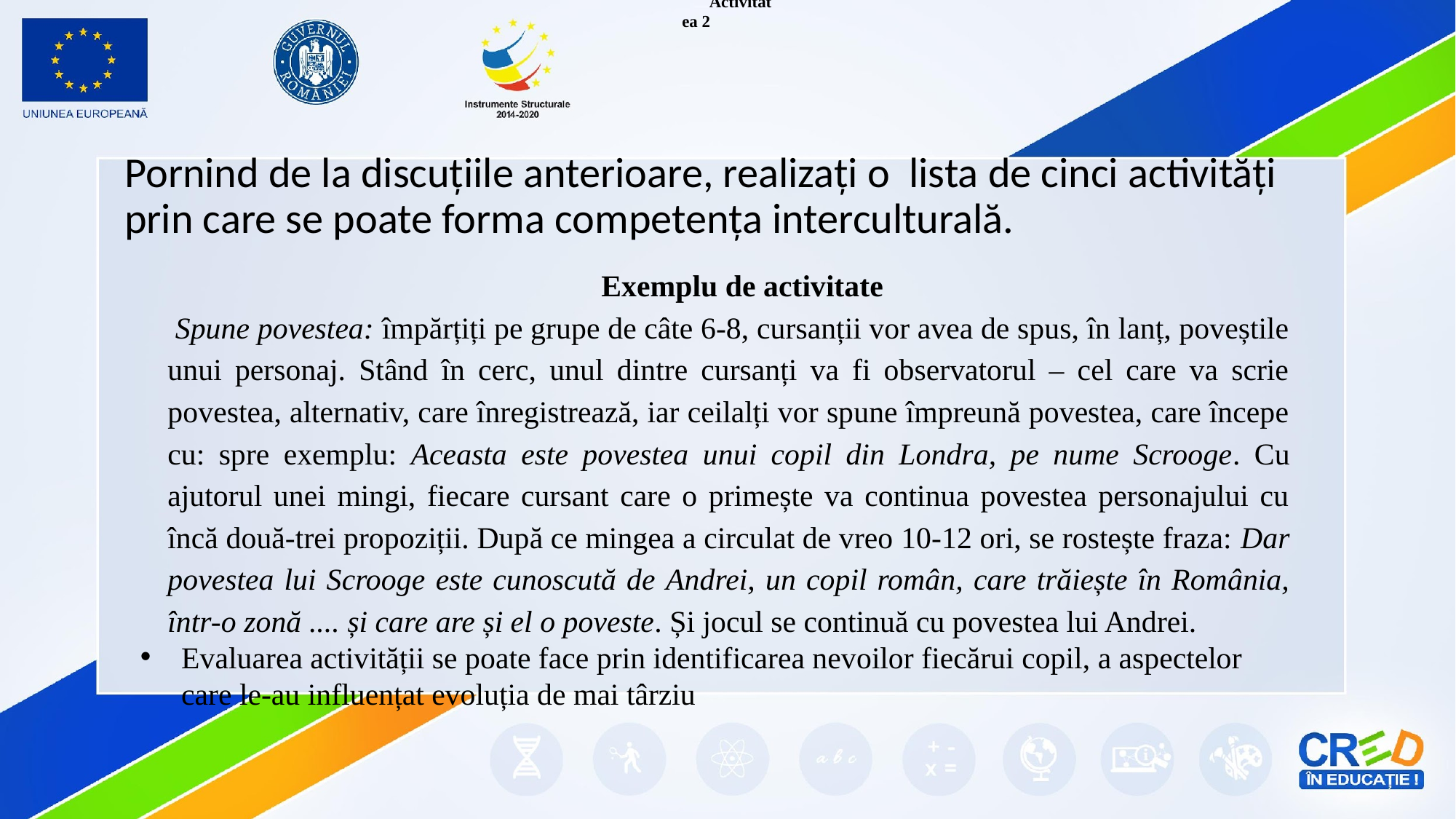

Activitatea 2

Pornind de la discuțiile anterioare, realizați o  lista de cinci activități prin care se poate forma competența interculturală.

Exemplu de activitate
 Spune povestea: împărțiți pe grupe de câte 6-8, cursanții vor avea de spus, în lanț, poveștile unui personaj. Stând în cerc, unul dintre cursanți va fi observatorul – cel care va scrie povestea, alternativ, care înregistrează, iar ceilalți vor spune împreună povestea, care începe cu: spre exemplu: Aceasta este povestea unui copil din Londra, pe nume Scrooge. Cu ajutorul unei mingi, fiecare cursant care o primește va continua povestea personajului cu încă două-trei propoziții. După ce mingea a circulat de vreo 10-12 ori, se rostește fraza: Dar povestea lui Scrooge este cunoscută de Andrei, un copil român, care trăiește în România, într-o zonă .... și care are și el o poveste. Și jocul se continuă cu povestea lui Andrei.
Evaluarea activității se poate face prin identificarea nevoilor fiecărui copil, a aspectelor care le-au influențat evoluția de mai târziu